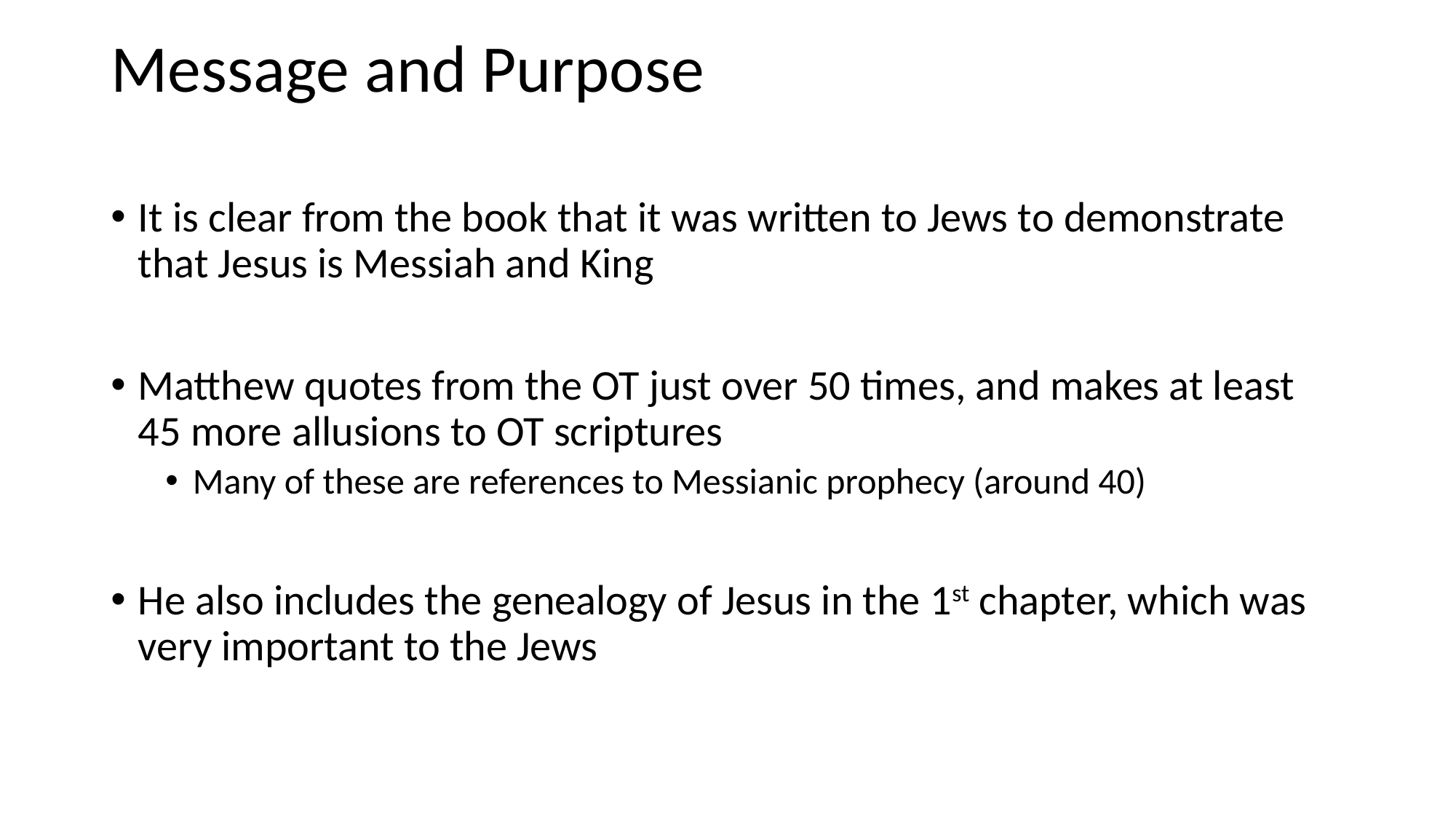

# Message and Purpose

It is clear from the book that it was written to Jews to demonstrate that Jesus is Messiah and King

Matthew quotes from the OT just over 50 times, and makes at least 45 more allusions to OT scriptures
Many of these are references to Messianic prophecy (around 40)

He also includes the genealogy of Jesus in the 1st chapter, which was very important to the Jews